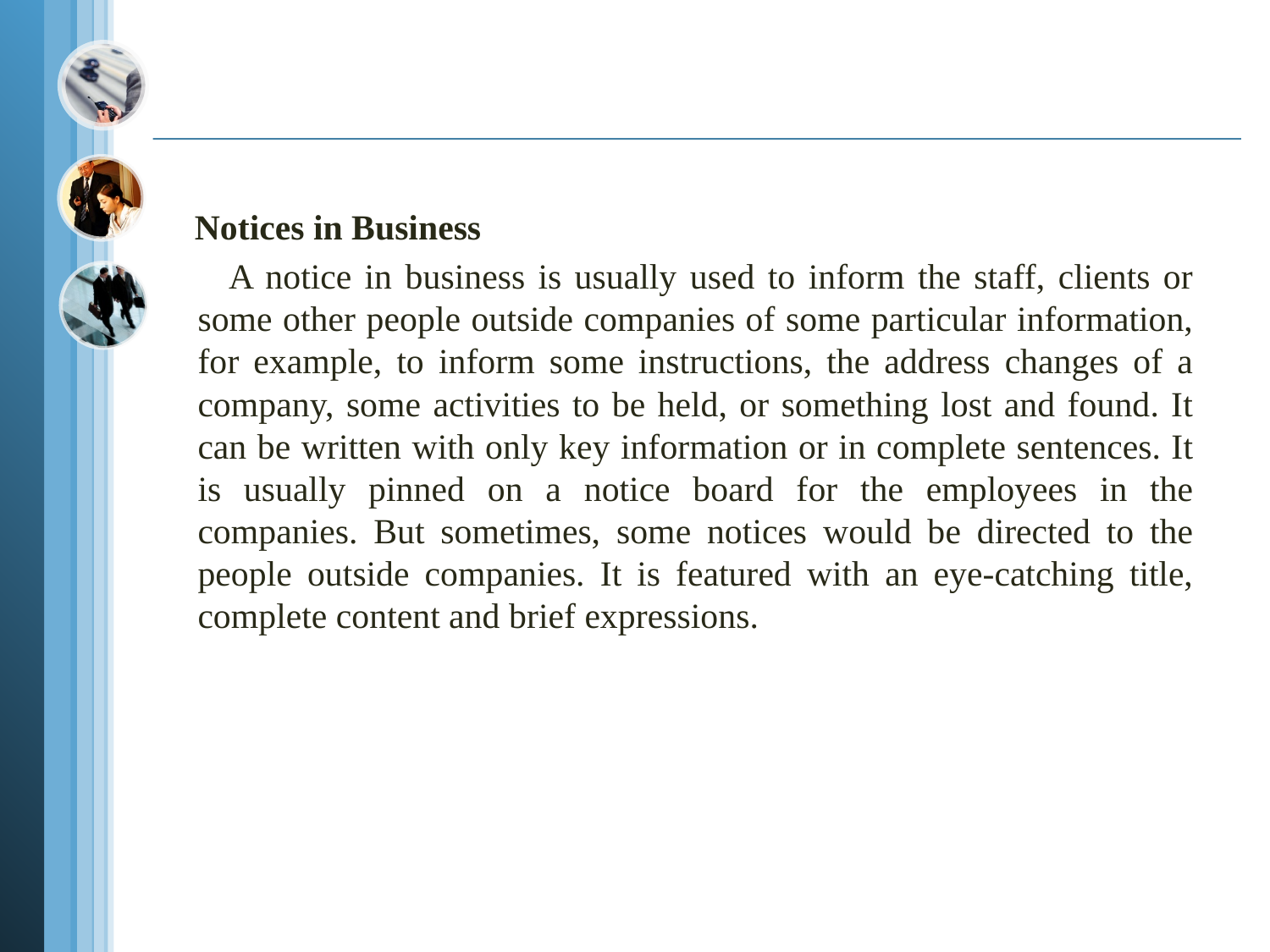

Notices in Business
      A notice in business is usually used to inform the staff, clients or some other people outside companies of some particular information, for example, to inform some instructions, the address changes of a company, some activities to be held, or something lost and found. It can be written with only key information or in complete sentences. It is usually pinned on a notice board for the employees in the companies. But sometimes, some notices would be directed to the people outside companies. It is featured with an eye-catching title, complete content and brief expressions.